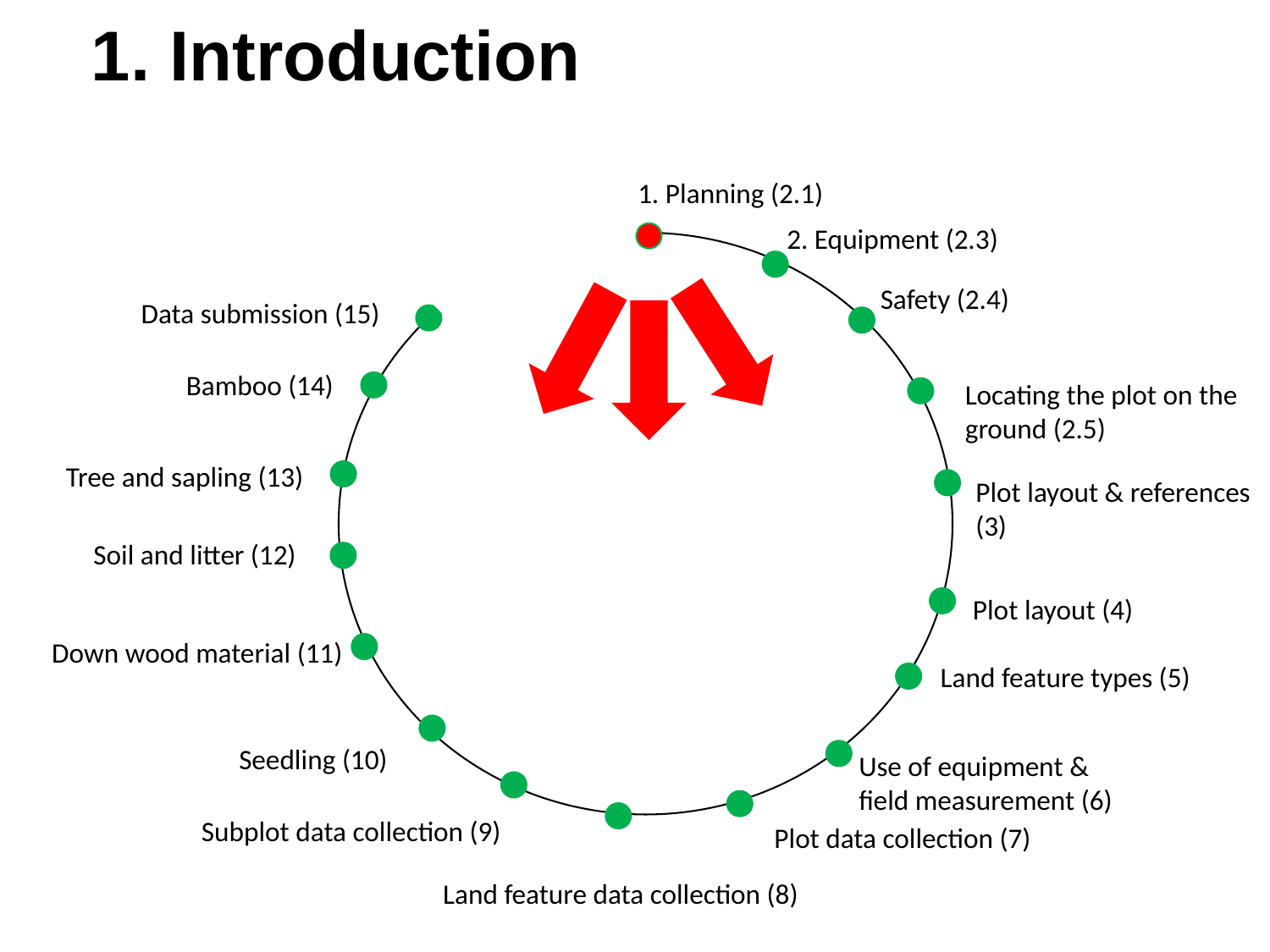

# 1. Introduction

1. Planning (2.1)
2. Equipment (2.3)

Safety (2.4)

Data submission (15)

Bamboo (14)
Locating the plot on the ground (2.5)

Tree and sapling (13)

Plot layout & references (3)

Soil and litter (12)

Plot layout (4)

Down wood material (11)

Land feature types (5)

Seedling (10)

Use of equipment &
field measurement (6)

Subplot data collection (9)
Plot data collection (7)
Land feature data collection (8)